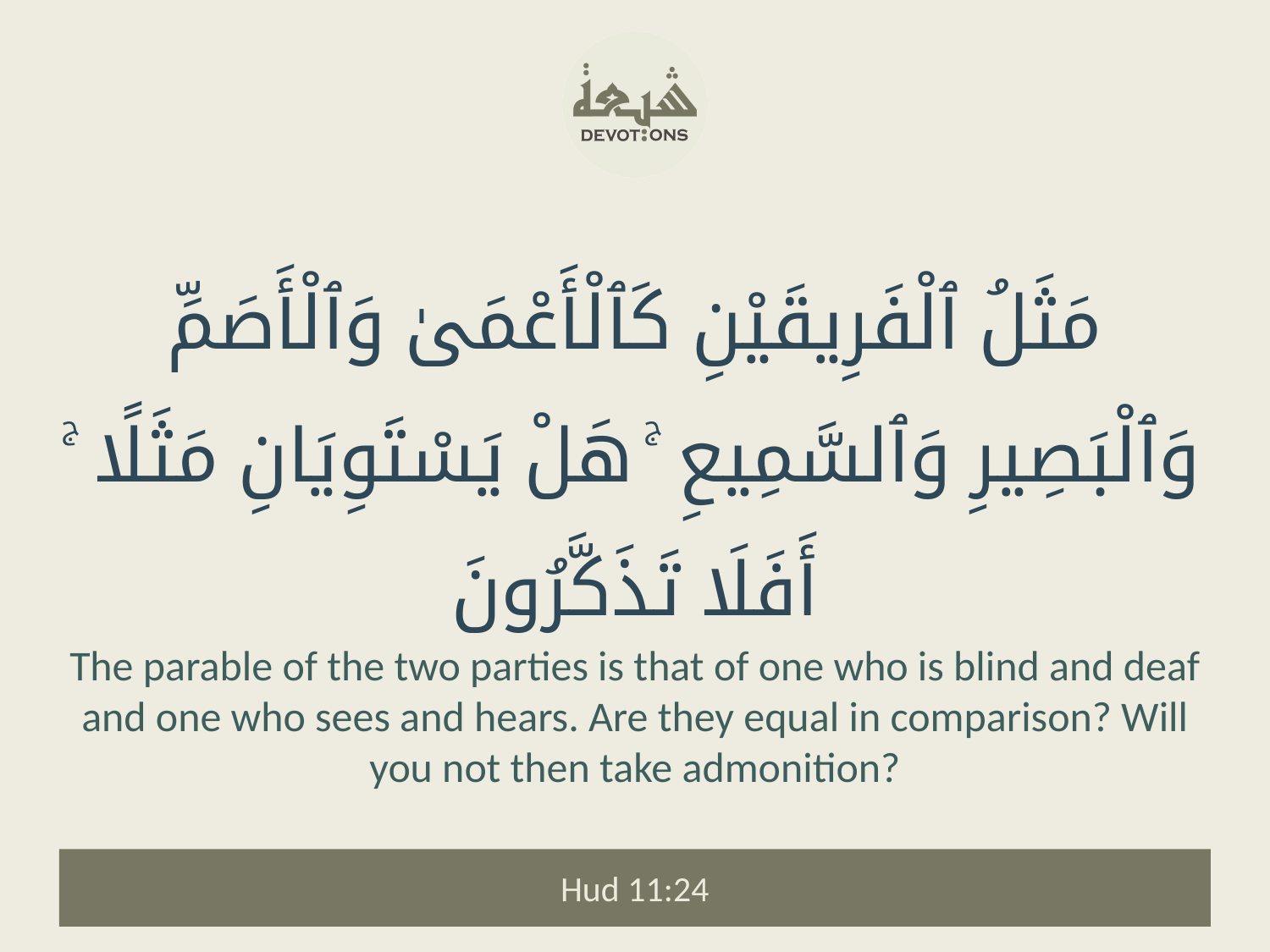

مَثَلُ ٱلْفَرِيقَيْنِ كَٱلْأَعْمَىٰ وَٱلْأَصَمِّ وَٱلْبَصِيرِ وَٱلسَّمِيعِ ۚ هَلْ يَسْتَوِيَانِ مَثَلًا ۚ أَفَلَا تَذَكَّرُونَ
The parable of the two parties is that of one who is blind and deaf and one who sees and hears. Are they equal in comparison? Will you not then take admonition?
Hud 11:24